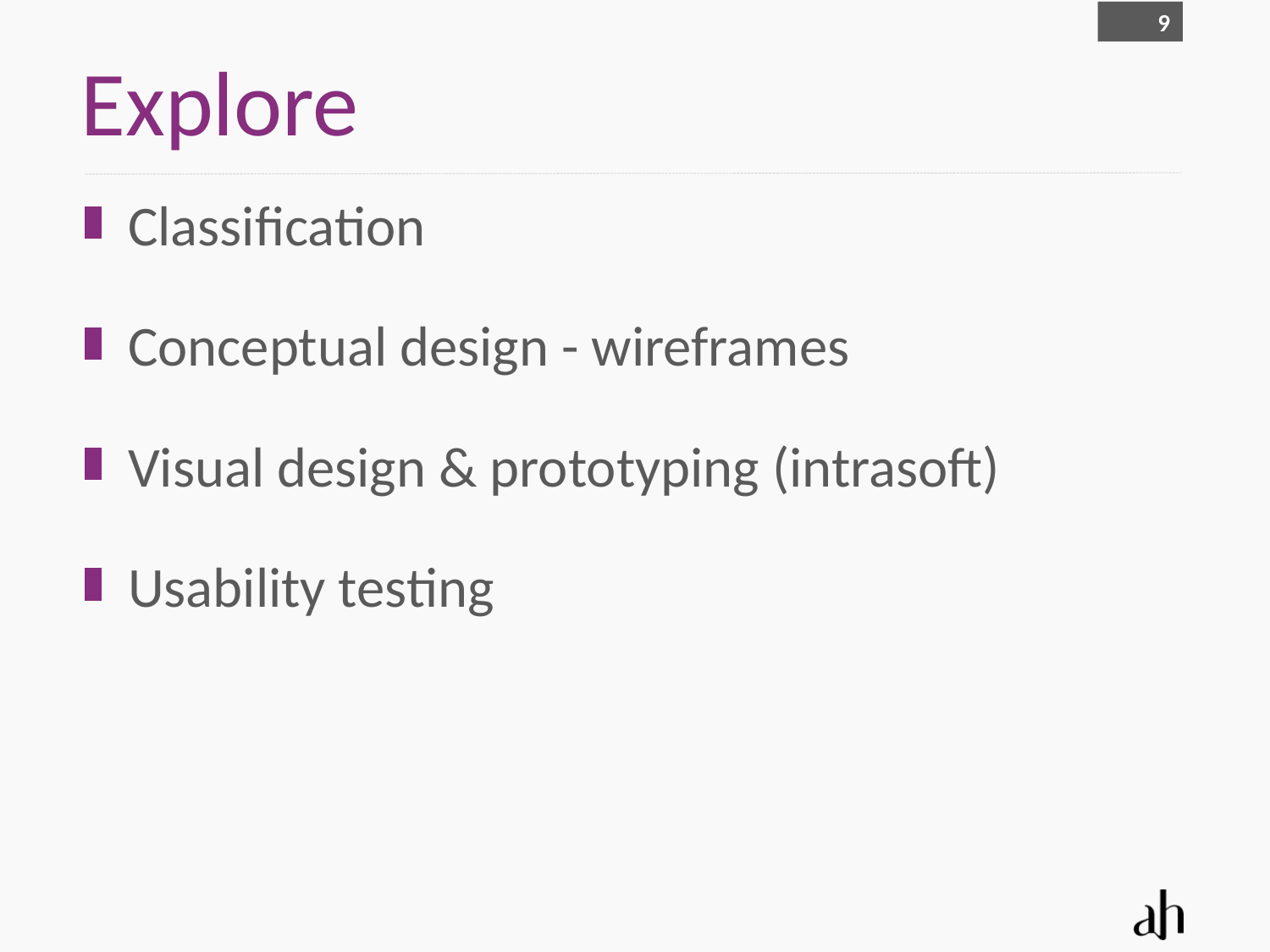

9
# Explore

Classification
Conceptual design - wireframes
Visual design & prototyping (intrasoft)
Usability testing